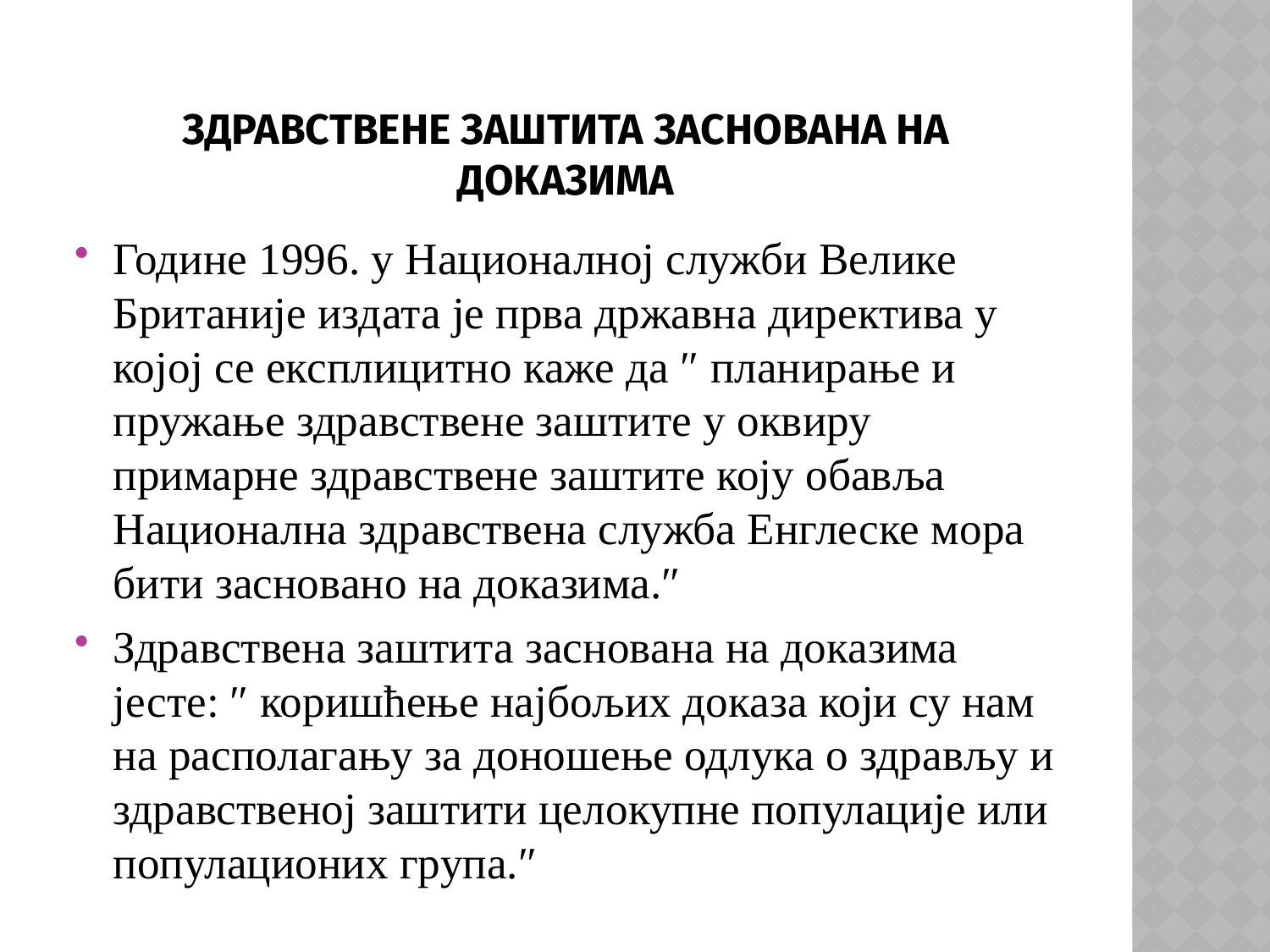

# ЗДРАВСТВЕНЕ ЗАШТИТА ЗАСНОВАНА НА ДОКАЗИМА
Године 1996. у Националној служби Велике Британије издата је прва државна директива у којој се експлицитно каже да ″ планирање и пружање здравствене заштите у оквиру примарне здравствене заштите коју обавља Национална здравствена служба Енглеске мора бити засновано на доказима.″
Здравствена заштита заснована на доказима јесте: ″ коришћење најбољих доказа који су нам на располагању за доношење одлука о здрављу и здравственој заштити целокупне популације или популационих група.″